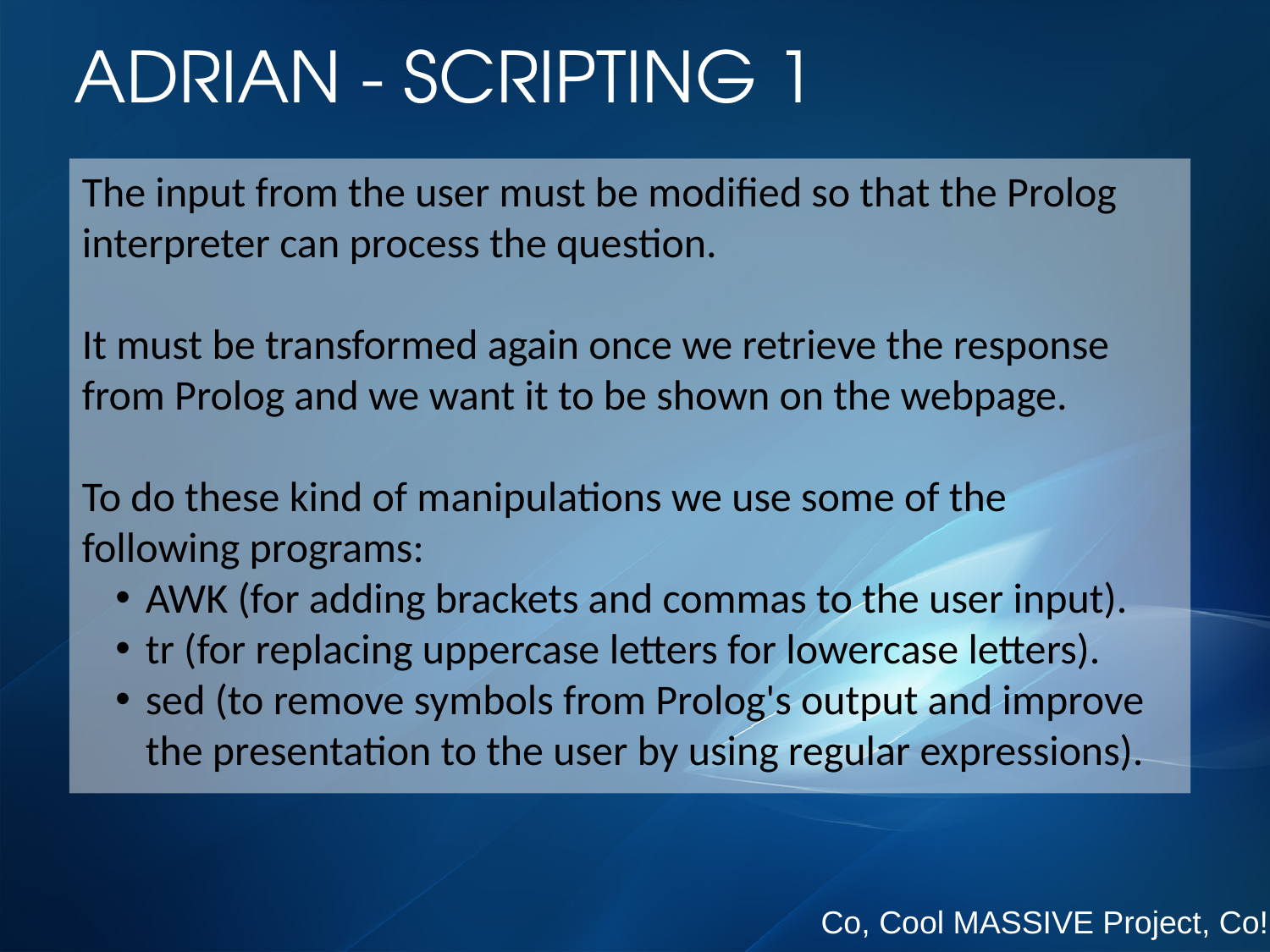

# ADRIAN - SCRIPTING 1

The input from the user must be modified so that the Prolog interpreter can process the question.

It must be transformed again once we retrieve the response from Prolog and we want it to be shown on the webpage.

To do these kind of manipulations we use some of the following programs:
AWK (for adding brackets and commas to the user input).
tr (for replacing uppercase letters for lowercase letters).
sed (to remove symbols from Prolog's output and improve the presentation to the user by using regular expressions).
Co, Cool MASSIVE Project, Co!